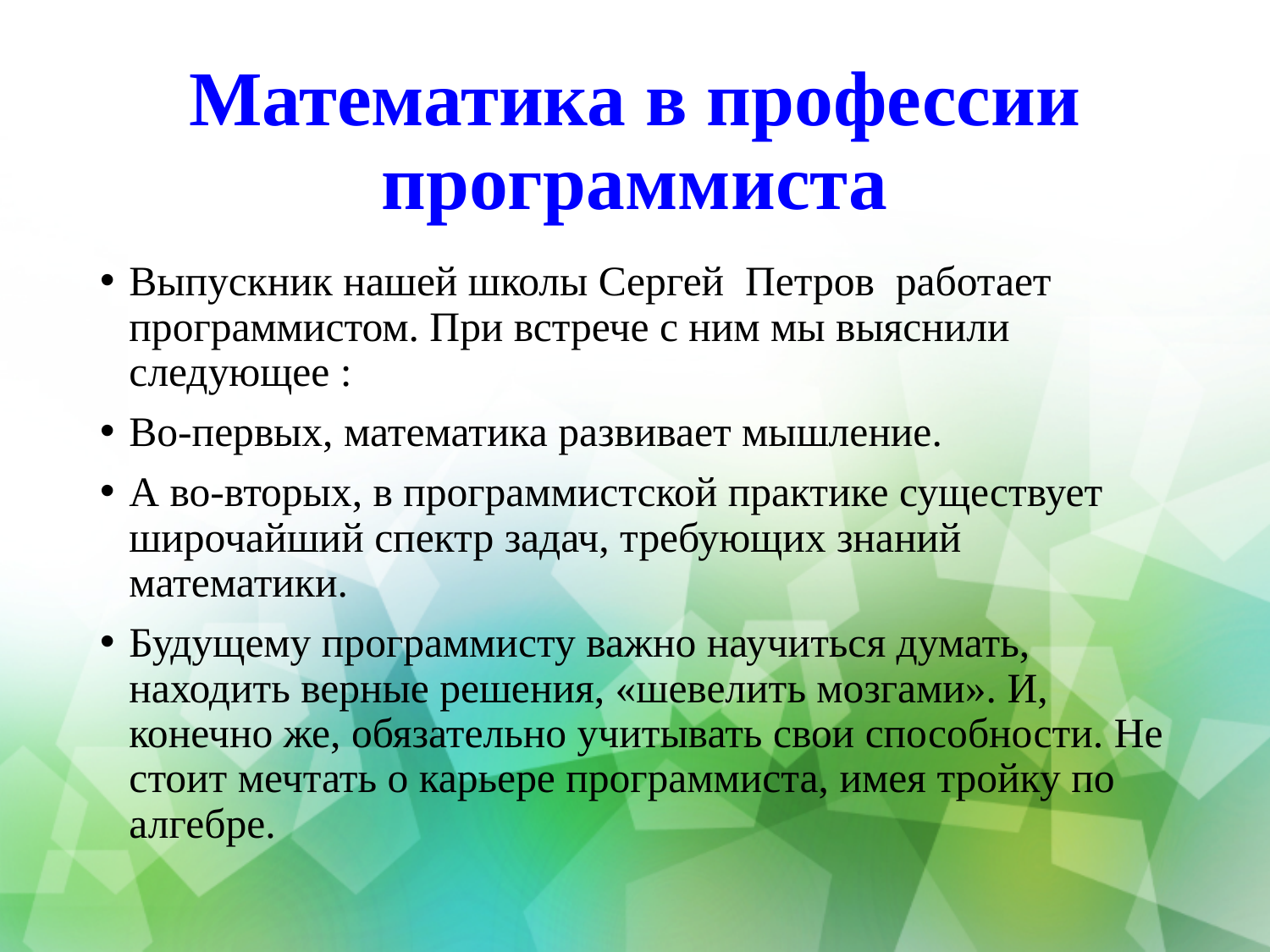

# Математика в профессии программиста
Выпускник нашей школы Сергей  Петров  работает программистом. При встрече с ним мы выяснили следующее :
Во-первых, математика развивает мышление.
А во-вторых, в программистской практике существует широчайший спектр задач, требующих знаний математики.
Будущему программисту важно научиться думать, находить верные решения, «шевелить мозгами». И, конечно же, обязательно учитывать свои способности. Не стоит мечтать о карьере программиста, имея тройку по алгебре.